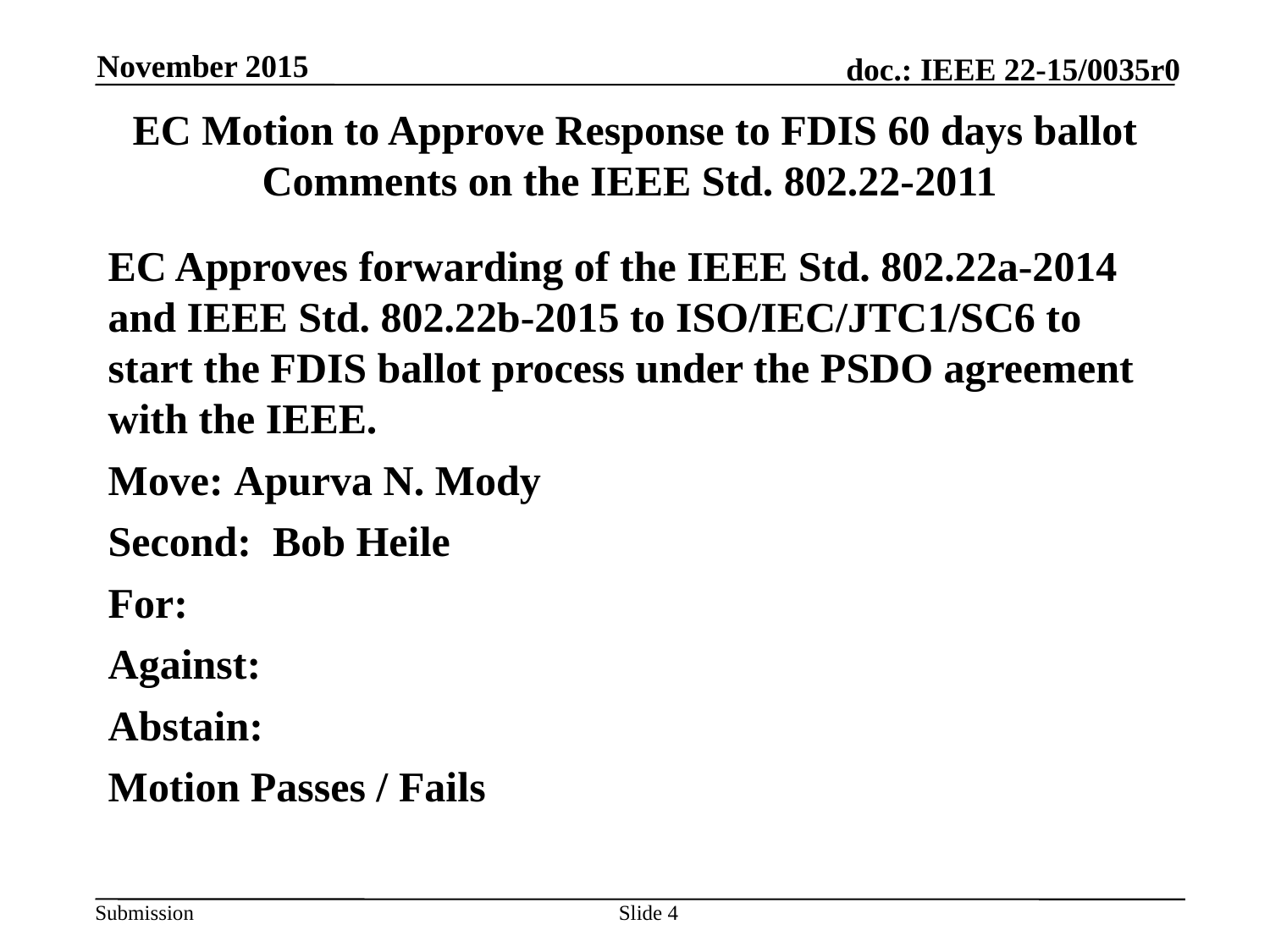

November 2015
# EC Motion to Approve Response to FDIS 60 days ballot Comments on the IEEE Std. 802.22-2011
EC Approves forwarding of the IEEE Std. 802.22a-2014 and IEEE Std. 802.22b-2015 to ISO/IEC/JTC1/SC6 to start the FDIS ballot process under the PSDO agreement with the IEEE.
Move: Apurva N. Mody
Second:  Bob Heile
For:
Against:
Abstain:
Motion Passes / Fails

Slide 4